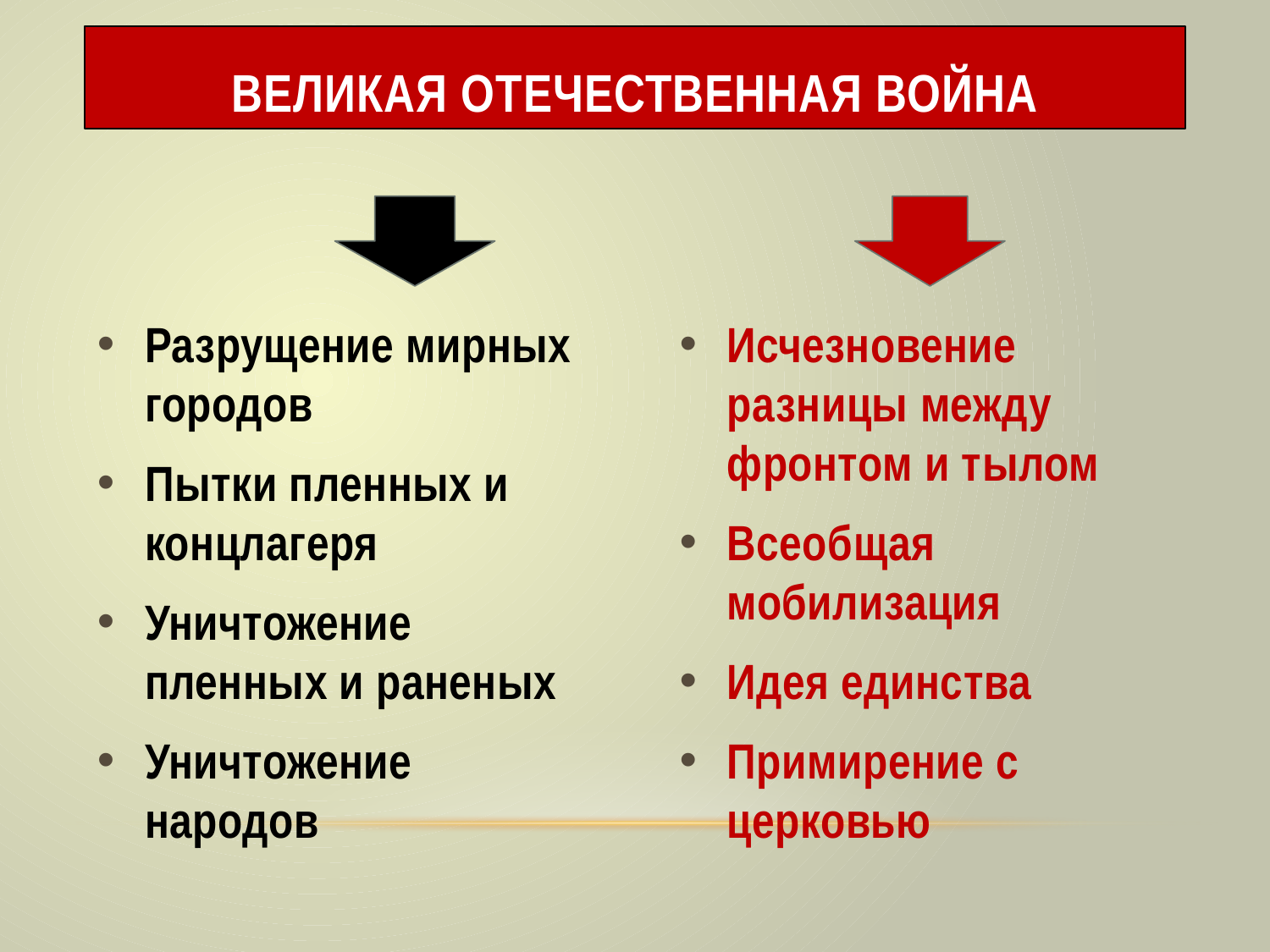

# Великая Отечественная война

Разрущение мирных городов
Пытки пленных и концлагеря
Уничтожение пленных и раненых
Уничтожение народов
Исчезновение разницы между фронтом и тылом
Всеобщая мобилизация
Идея единства
Примирение с церковью